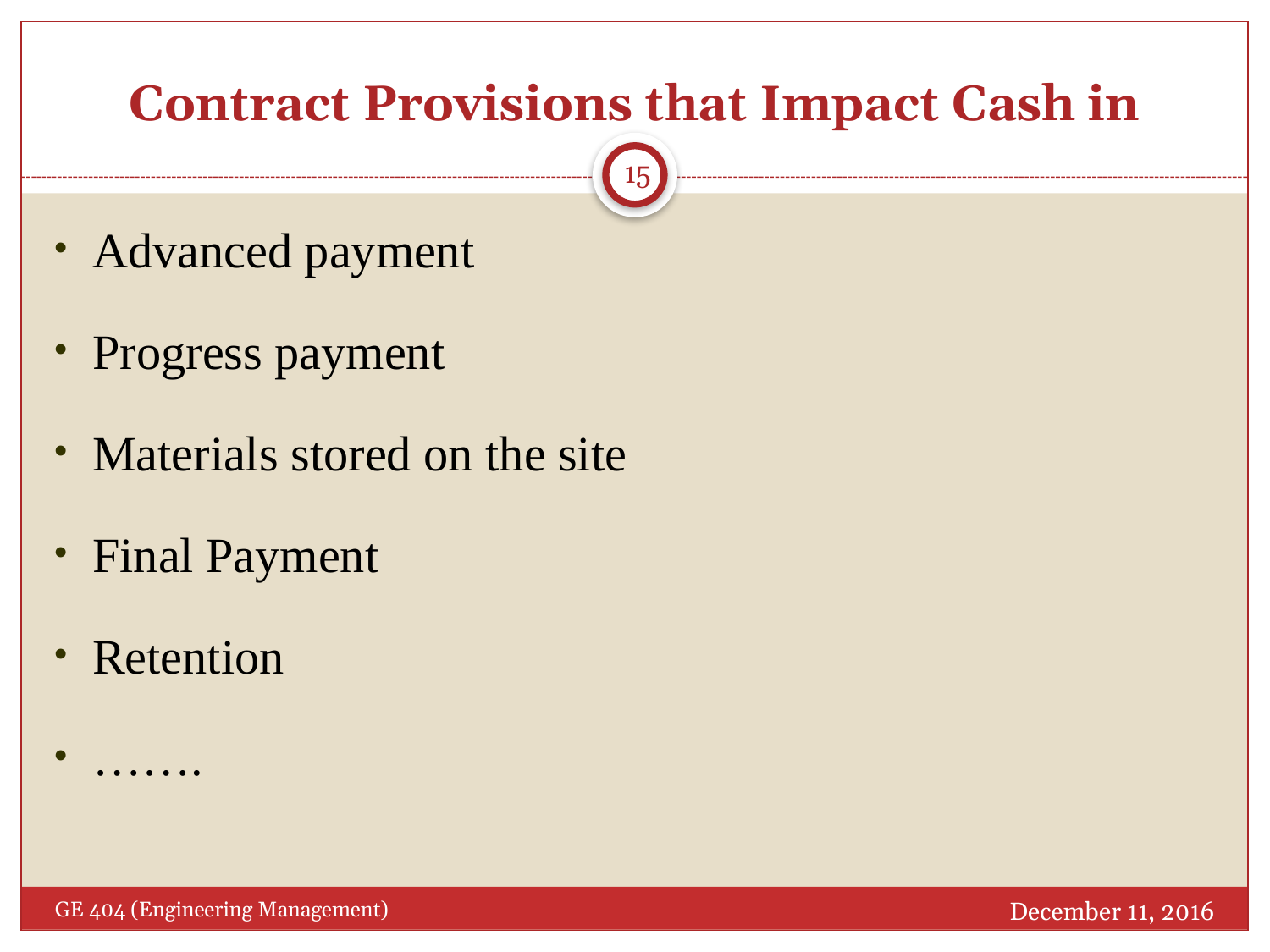

# Contract Provisions that Impact Cash in
15
Advanced payment
Progress payment
Materials stored on the site
Final Payment
Retention
…….

December 11, 2016
GE 404 (Engineering Management)